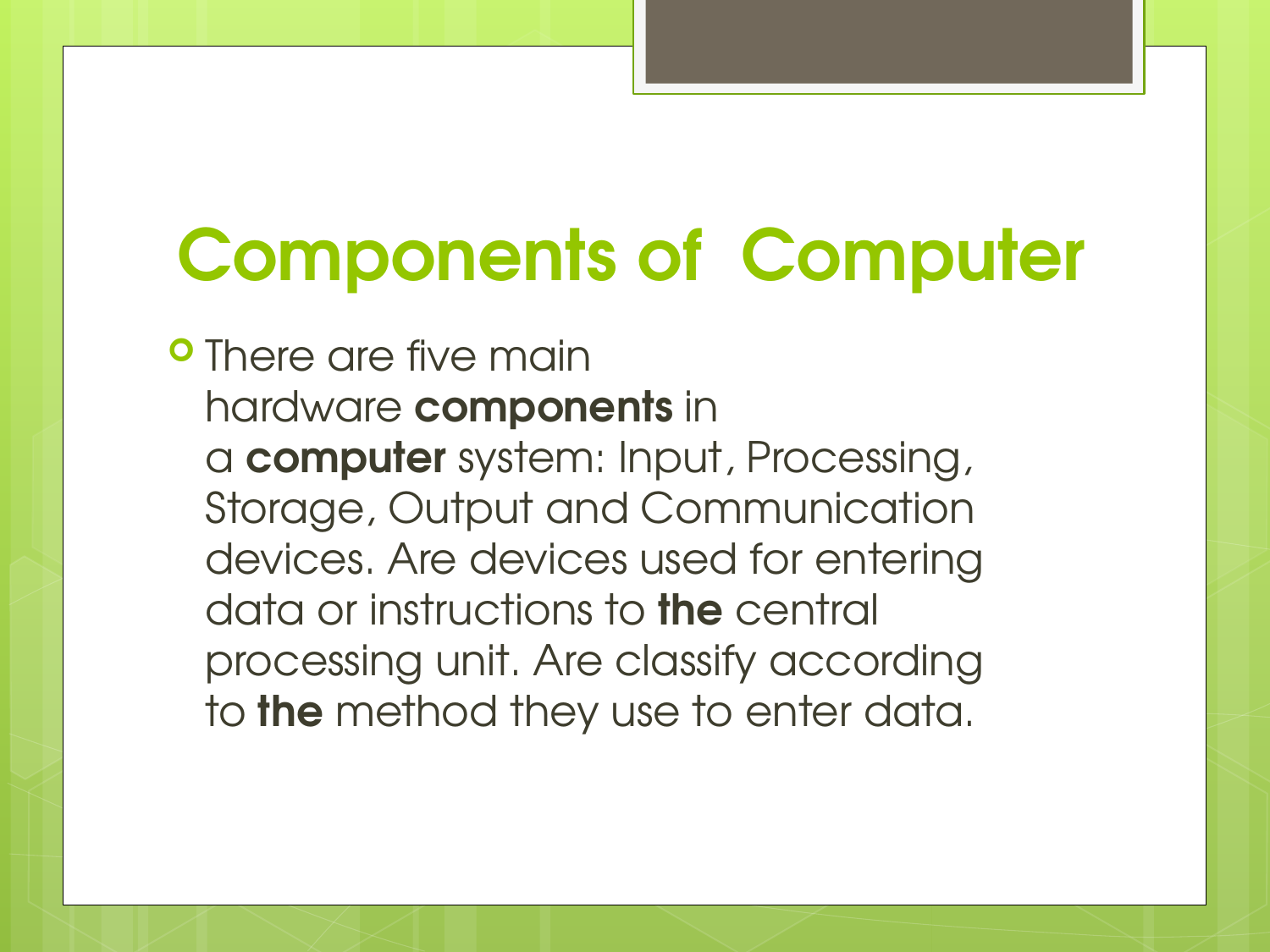

# Components of  Computer
There are five main hardware components in a computer system: Input, Processing, Storage, Output and Communication devices. Are devices used for entering data or instructions to the central processing unit. Are classify according to the method they use to enter data.